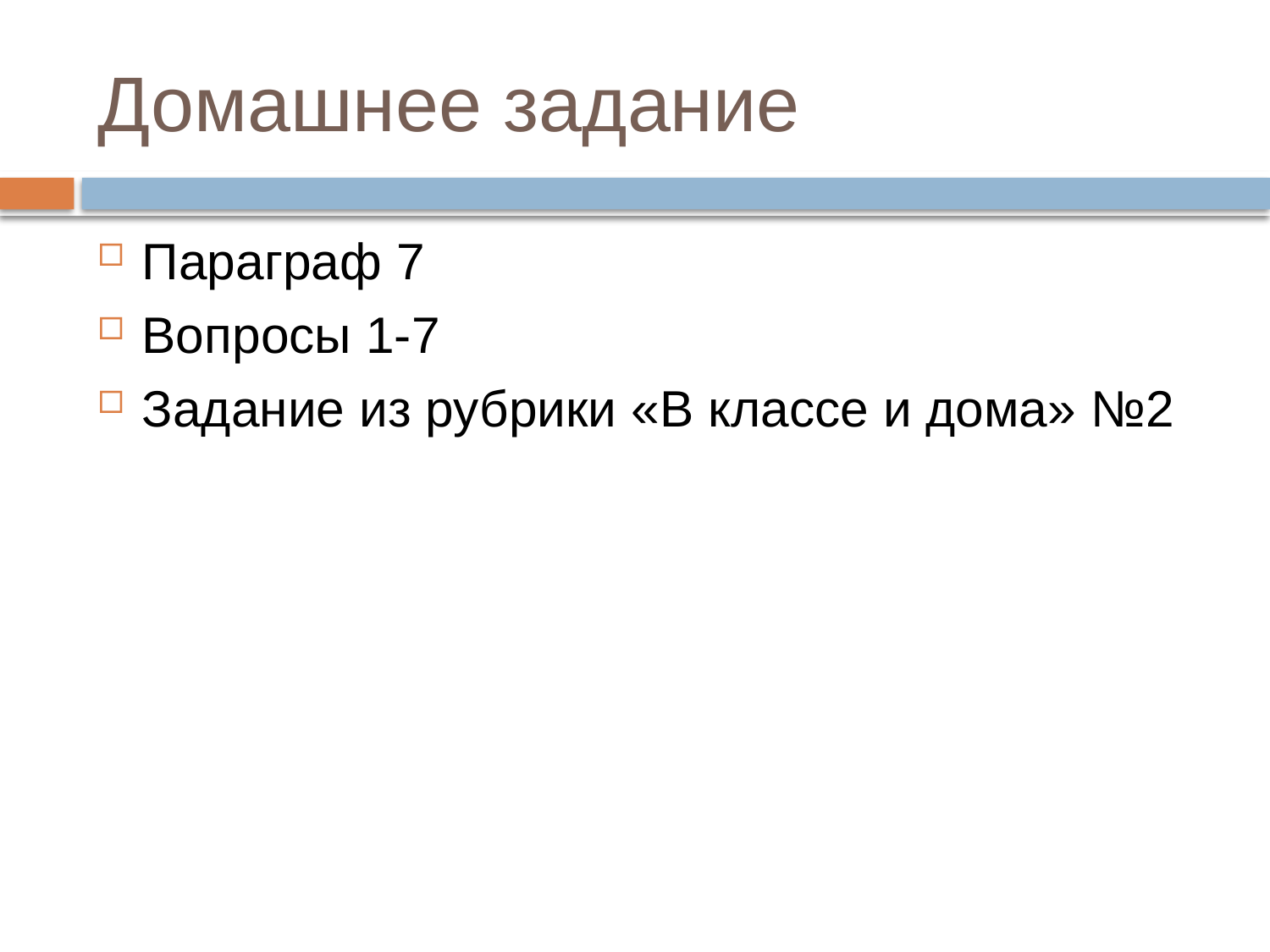

# Домашнее задание
Параграф 7
Вопросы 1-7
Задание из рубрики «В классе и дома» №2